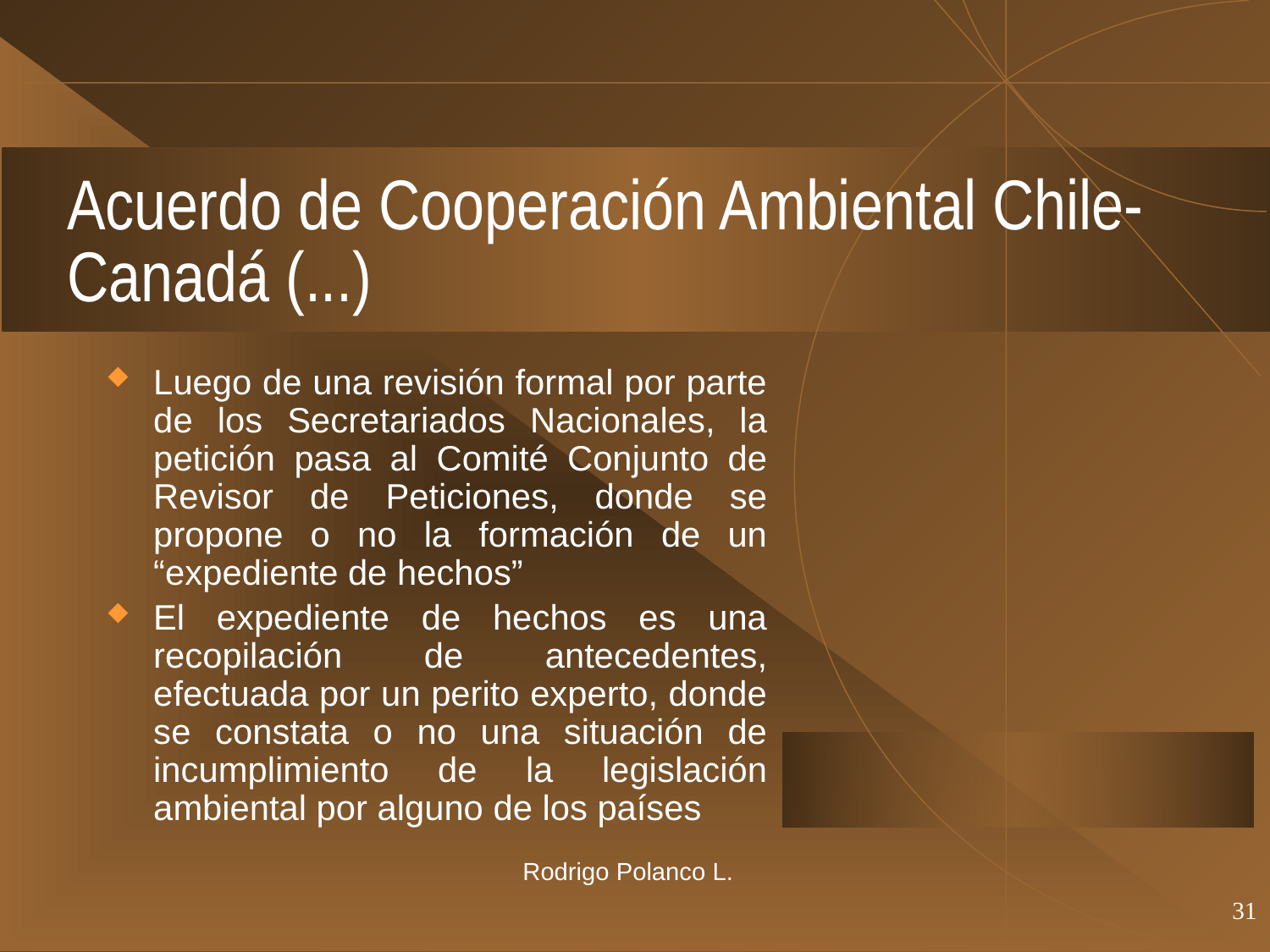

# Acuerdo de Cooperación Ambiental Chile-Canadá (...)
Luego de una revisión formal por parte de los Secretariados Nacionales, la petición pasa al Comité Conjunto de Revisor de Peticiones, donde se propone o no la formación de un “expediente de hechos”
El expediente de hechos es una recopilación de antecedentes, efectuada por un perito experto, donde se constata o no una situación de incumplimiento de la legislación ambiental por alguno de los países
Rodrigo Polanco L.
31